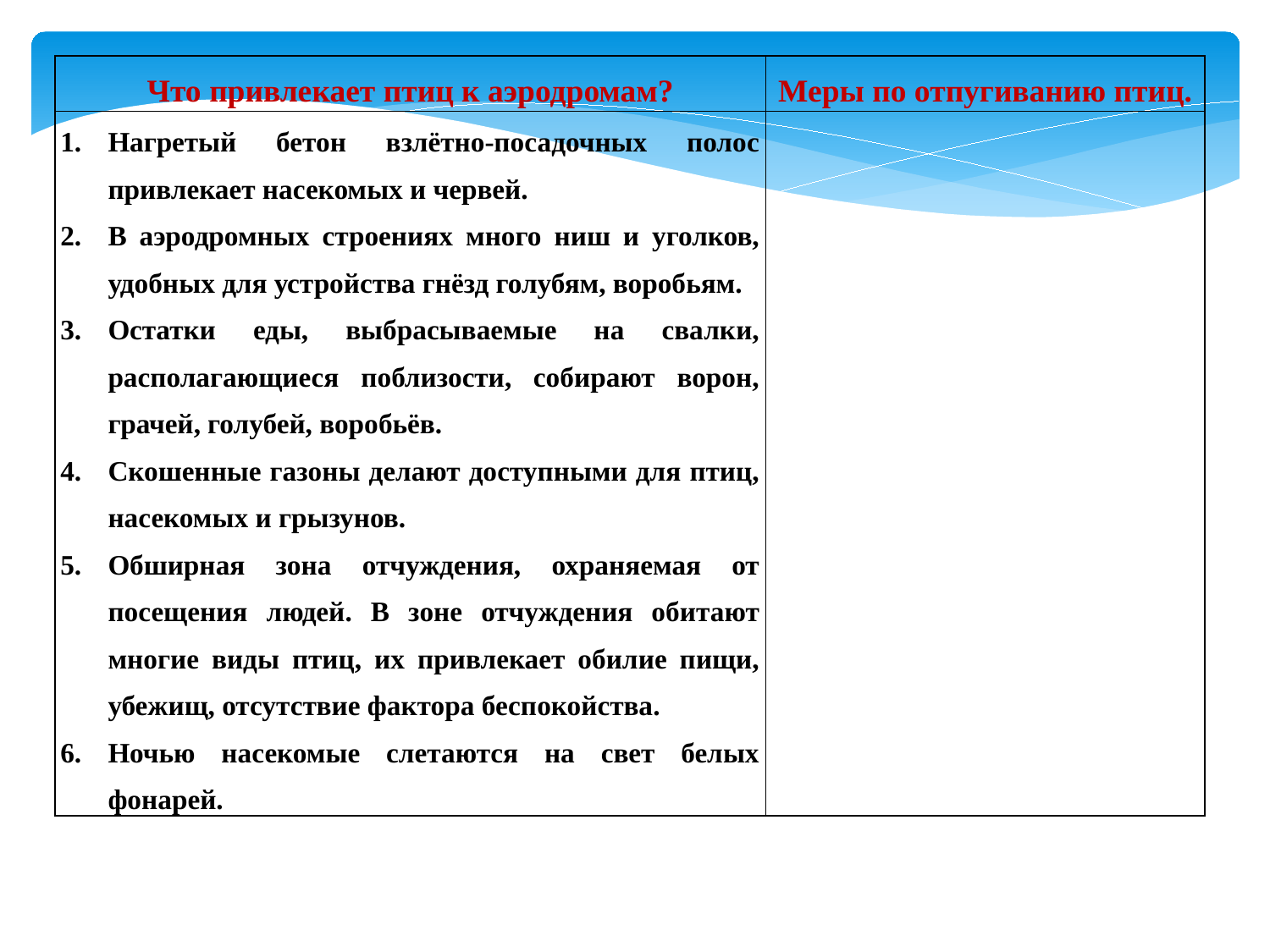

| Что привлекает птиц к аэродромам? | Меры по отпугиванию птиц. |
| --- | --- |
| Нагретый бетон взлётно-посадочных полос привлекает насекомых и червей. В аэродромных строениях много ниш и уголков, удобных для устройства гнёзд голубям, воробьям. Остатки еды, выбрасываемые на свалки, располагающиеся поблизости, собирают ворон, грачей, голубей, воробьёв. Скошенные газоны делают доступными для птиц, насекомых и грызунов. Обширная зона отчуждения, охраняемая от посещения людей. В зоне отчуждения обитают многие виды птиц, их привлекает обилие пищи, убежищ, отсутствие фактора беспокойства. Ночью насекомые слетаются на свет белых фонарей. |  |